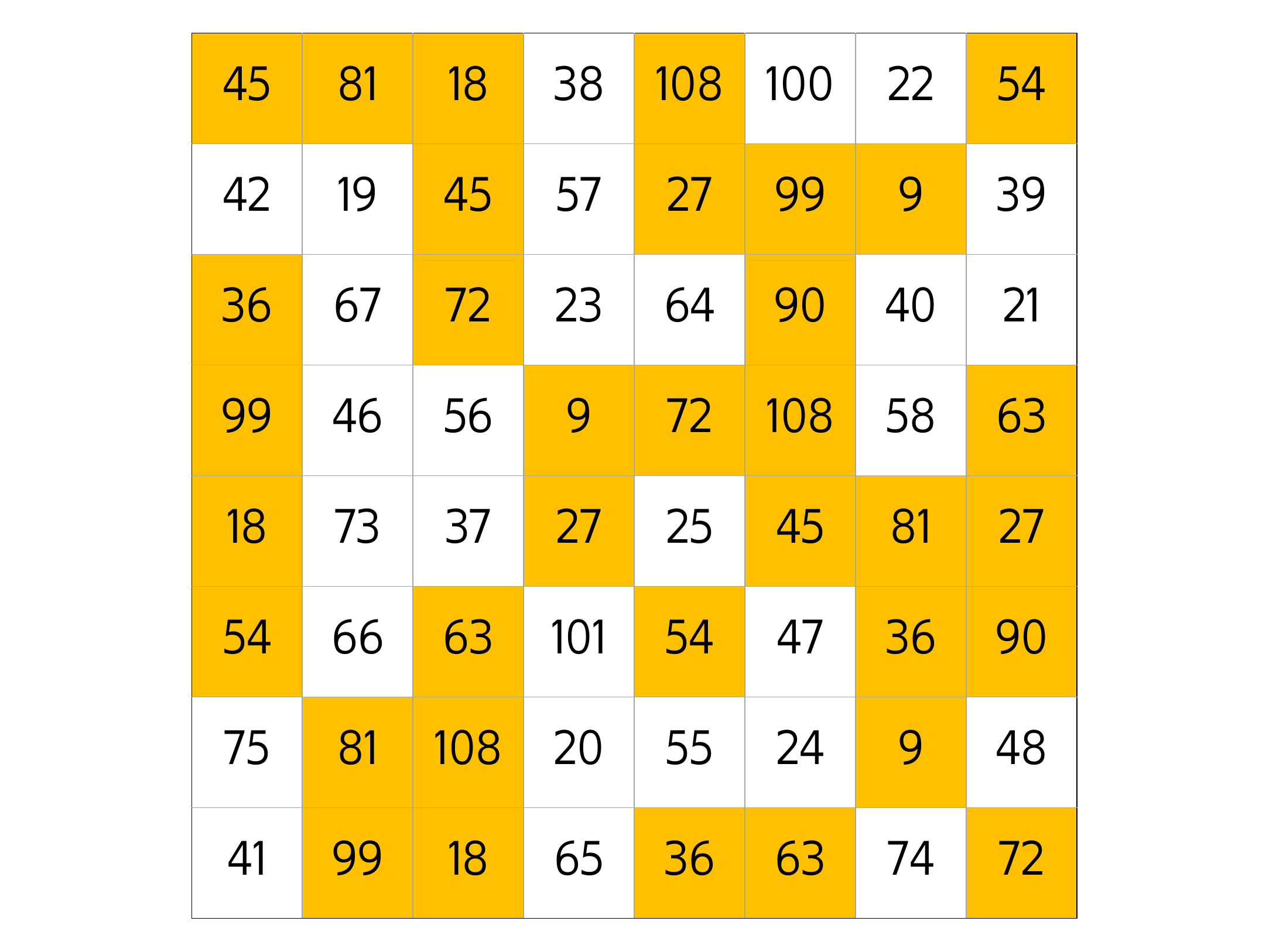

| 45 | 81 | 18 | 38 | 108 | 100 | 22 | 54 |
| --- | --- | --- | --- | --- | --- | --- | --- |
| 42 | 19 | 45 | 57 | 27 | 99 | 9 | 39 |
| 36 | 67 | 72 | 23 | 64 | 90 | 40 | 21 |
| 99 | 46 | 56 | 9 | 72 | 108 | 58 | 63 |
| 18 | 73 | 37 | 27 | 25 | 45 | 81 | 27 |
| 54 | 66 | 63 | 101 | 54 | 47 | 36 | 90 |
| 75 | 81 | 108 | 20 | 55 | 24 | 9 | 48 |
| 41 | 99 | 18 | 65 | 36 | 63 | 74 | 72 |